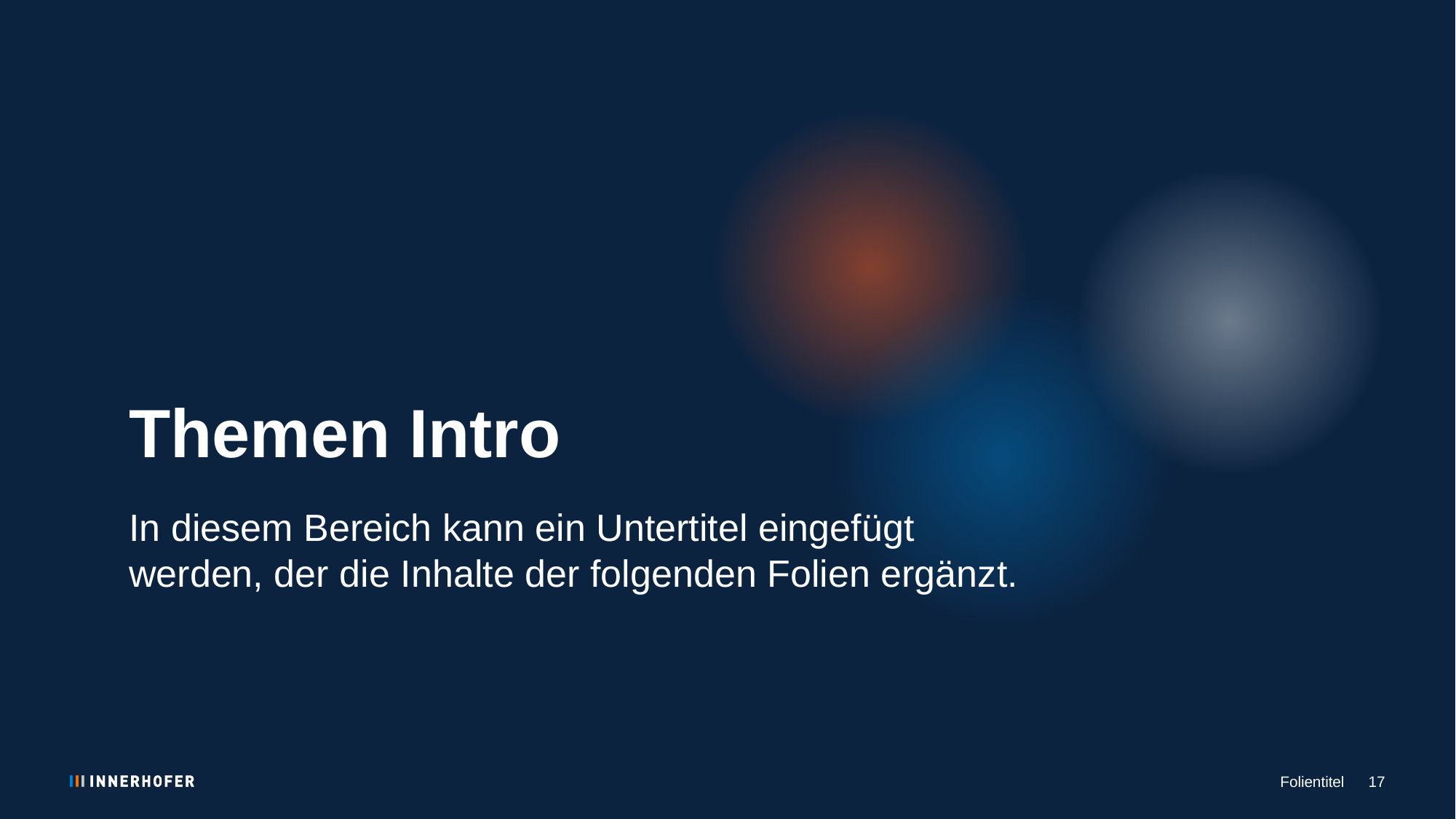

Themen Intro
In diesem Bereich kann ein Untertitel eingefügt werden, der die Inhalte der folgenden Folien ergänzt.
Folientitel
17